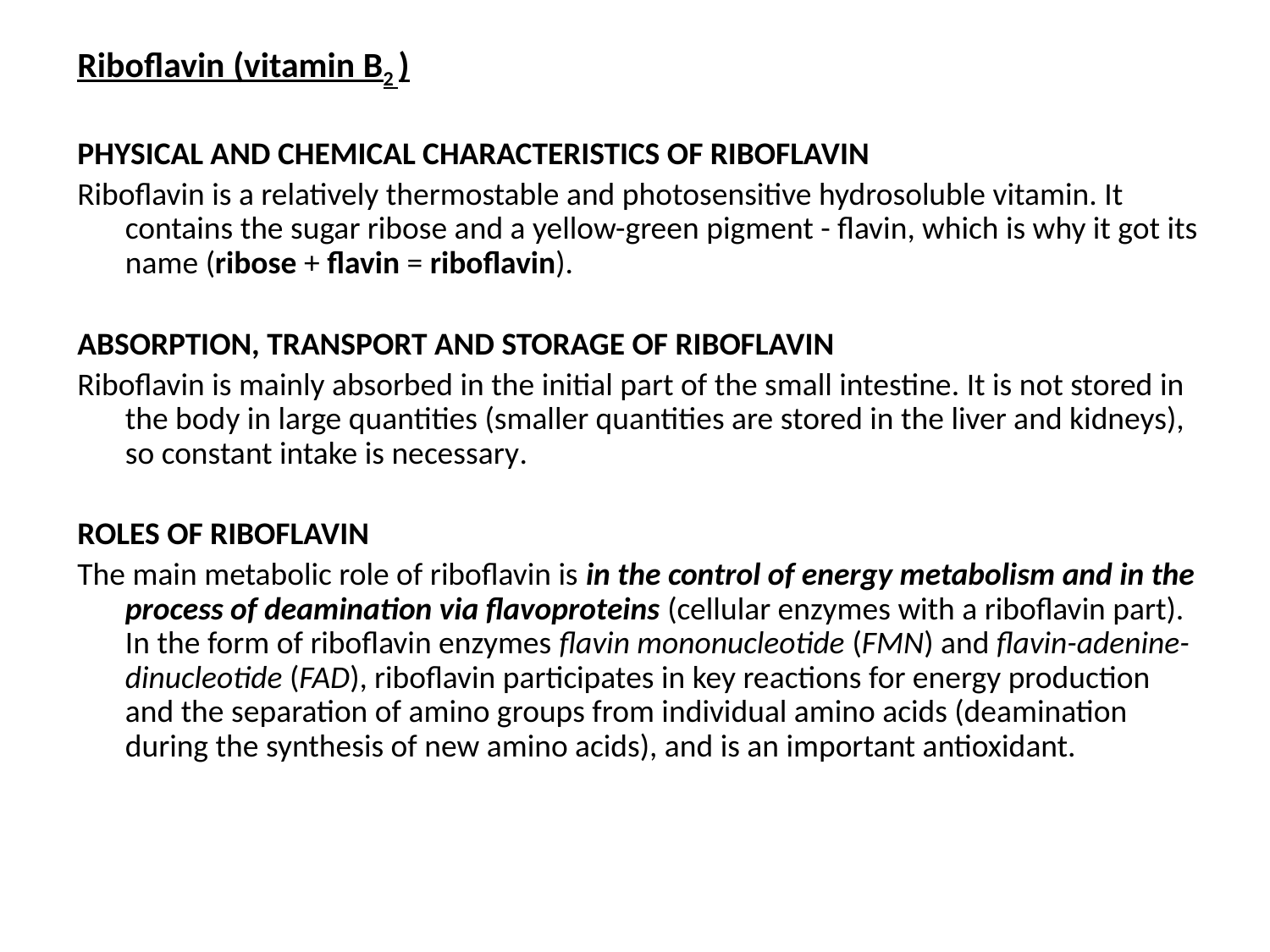

Riboflavin (vitamin B2 )

PHYSICAL AND CHEMICAL CHARACTERISTICS OF RIBOFLAVIN
Riboflavin is a relatively thermostable and photosensitive hydrosoluble vitamin. It contains the sugar ribose and a yellow-green pigment - flavin, which is why it got its name (ribose + flavin = riboflavin).

ABSORPTION, TRANSPORT AND STORAGE OF RIBOFLAVIN
Riboflavin is mainly absorbed in the initial part of the small intestine. It is not stored in the body in large quantities (smaller quantities are stored in the liver and kidneys), so constant intake is necessary.

ROLES OF RIBOFLAVIN
The main metabolic role of riboflavin is in the control of energy metabolism and in the process of deamination via flavoproteins (cellular enzymes with a riboflavin part). In the form of riboflavin enzymes flavin mononucleotide (FMN) and flavin-adenine-dinucleotide (FAD), riboflavin participates in key reactions for energy production and the separation of amino groups from individual amino acids (deamination during the synthesis of new amino acids), and is an important antioxidant.